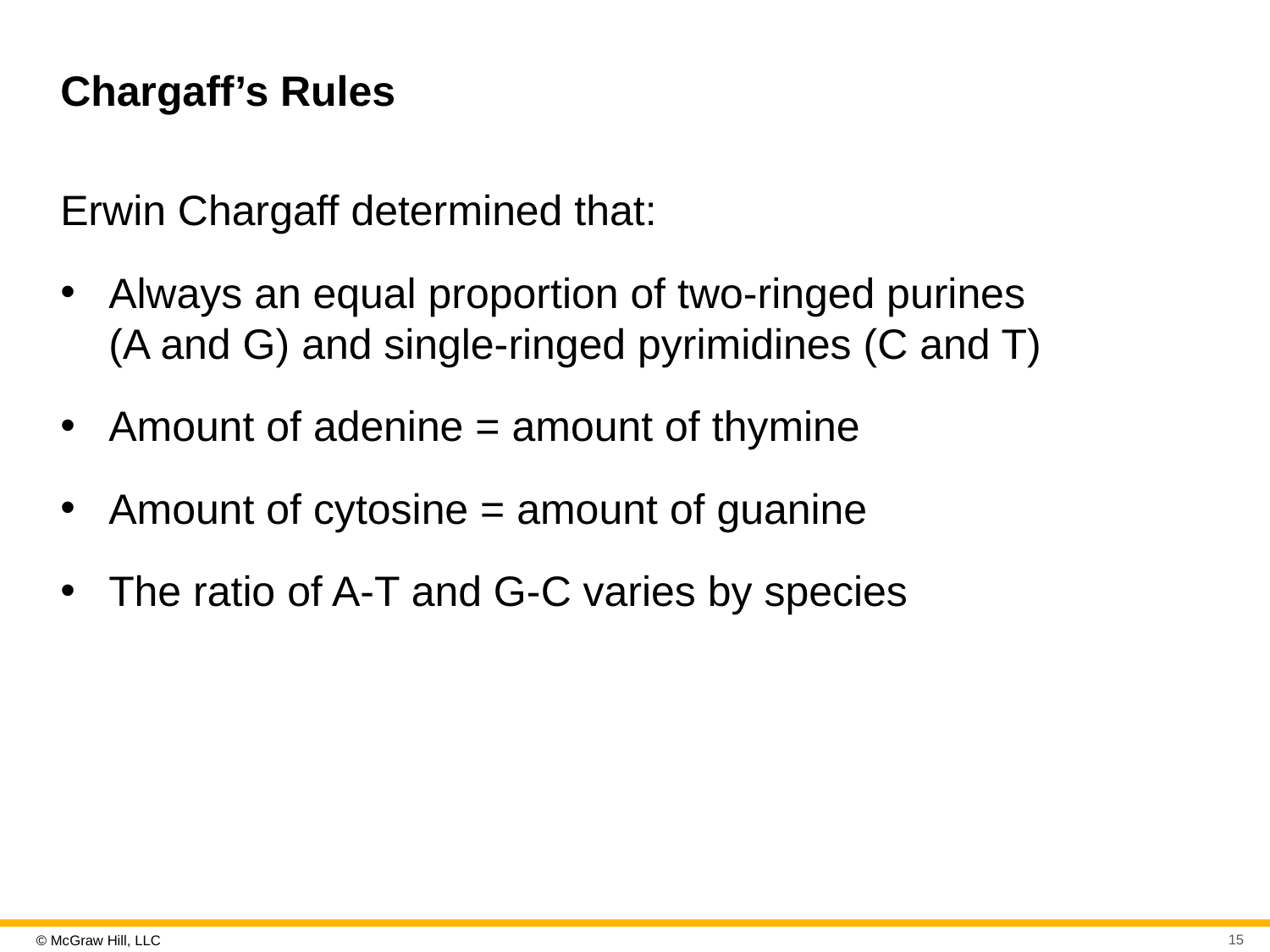

# Chargaff’s Rules
Erwin Chargaff determined that:
Always an equal proportion of two-ringed purines (A and G) and single-ringed pyrimidines (C and T)
Amount of adenine = amount of thymine
Amount of cytosine = amount of guanine
The ratio of A-T and G-C varies by species
15